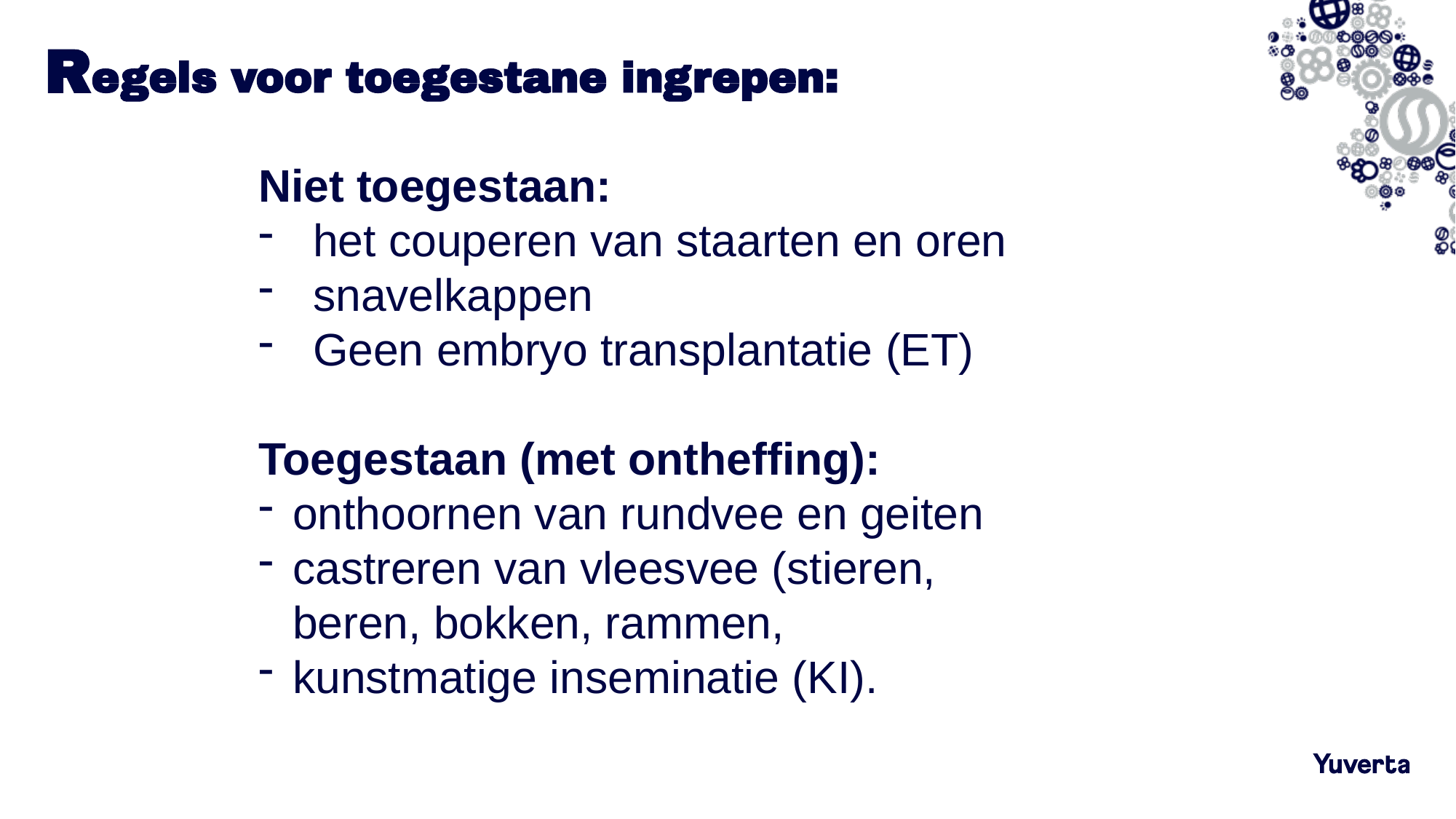

# Regels voor toegestane ingrepen:
Niet toegestaan:
het couperen van staarten en oren
snavelkappen
Geen embryo transplantatie (ET)

Toegestaan (met ontheffing):
onthoornen van rundvee en geiten
castreren van vleesvee (stieren, beren, bokken, rammen,
kunstmatige inseminatie (KI).